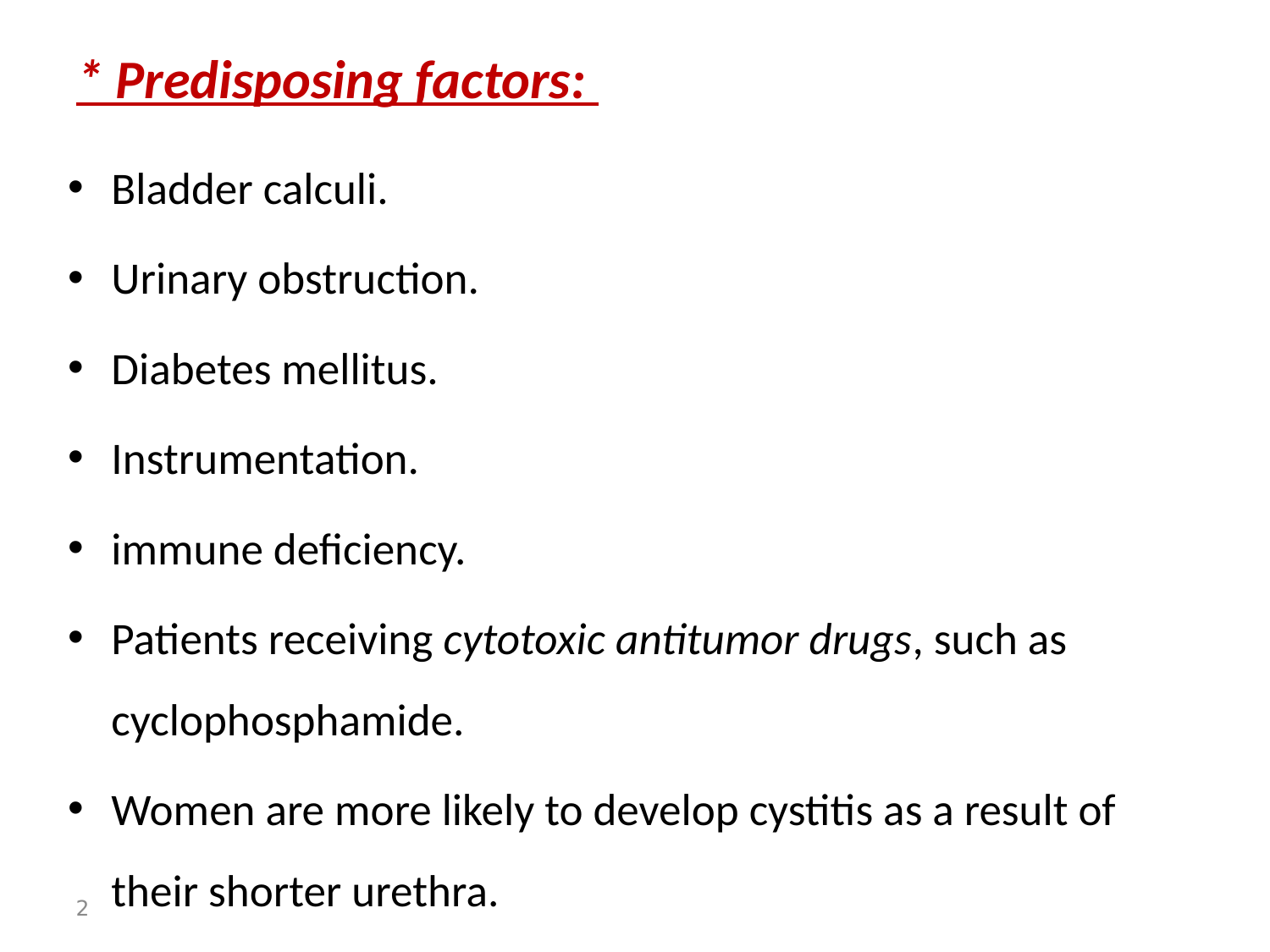

# * Predisposing factors:
Bladder calculi.
Urinary obstruction.
Diabetes mellitus.
Instrumentation.
immune deficiency.
Patients receiving cytotoxic antitumor drugs, such as cyclophosphamide.
Women are more likely to develop cystitis as a result of their shorter urethra.

2